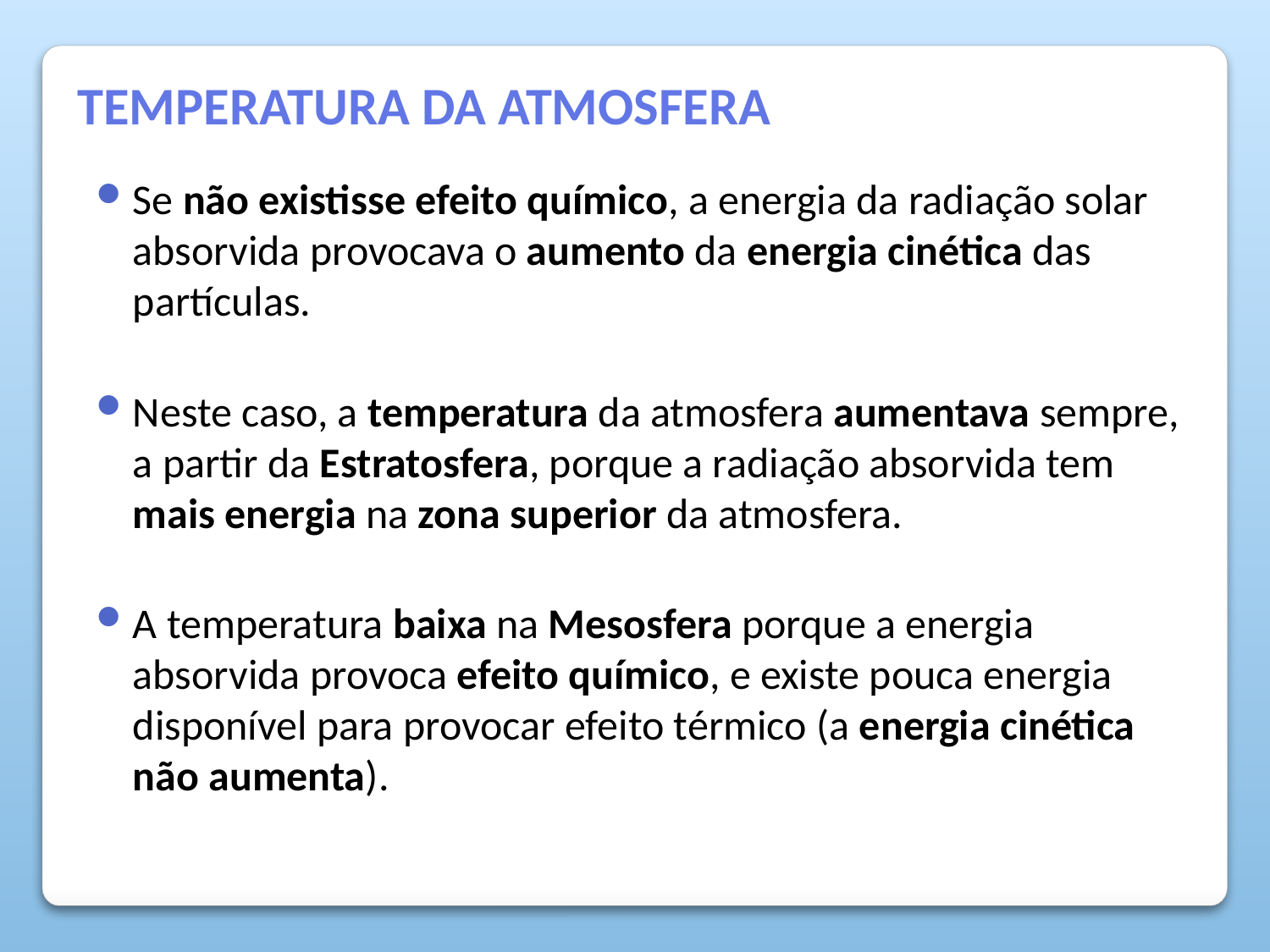

temperatura da atmosfera
Se não existisse efeito químico, a energia da radiação solar absorvida provocava o aumento da energia cinética das partículas.

Neste caso, a temperatura da atmosfera aumentava sempre, a partir da Estratosfera, porque a radiação absorvida tem mais energia na zona superior da atmosfera.

A temperatura baixa na Mesosfera porque a energia absorvida provoca efeito químico, e existe pouca energia disponível para provocar efeito térmico (a energia cinética
não aumenta).